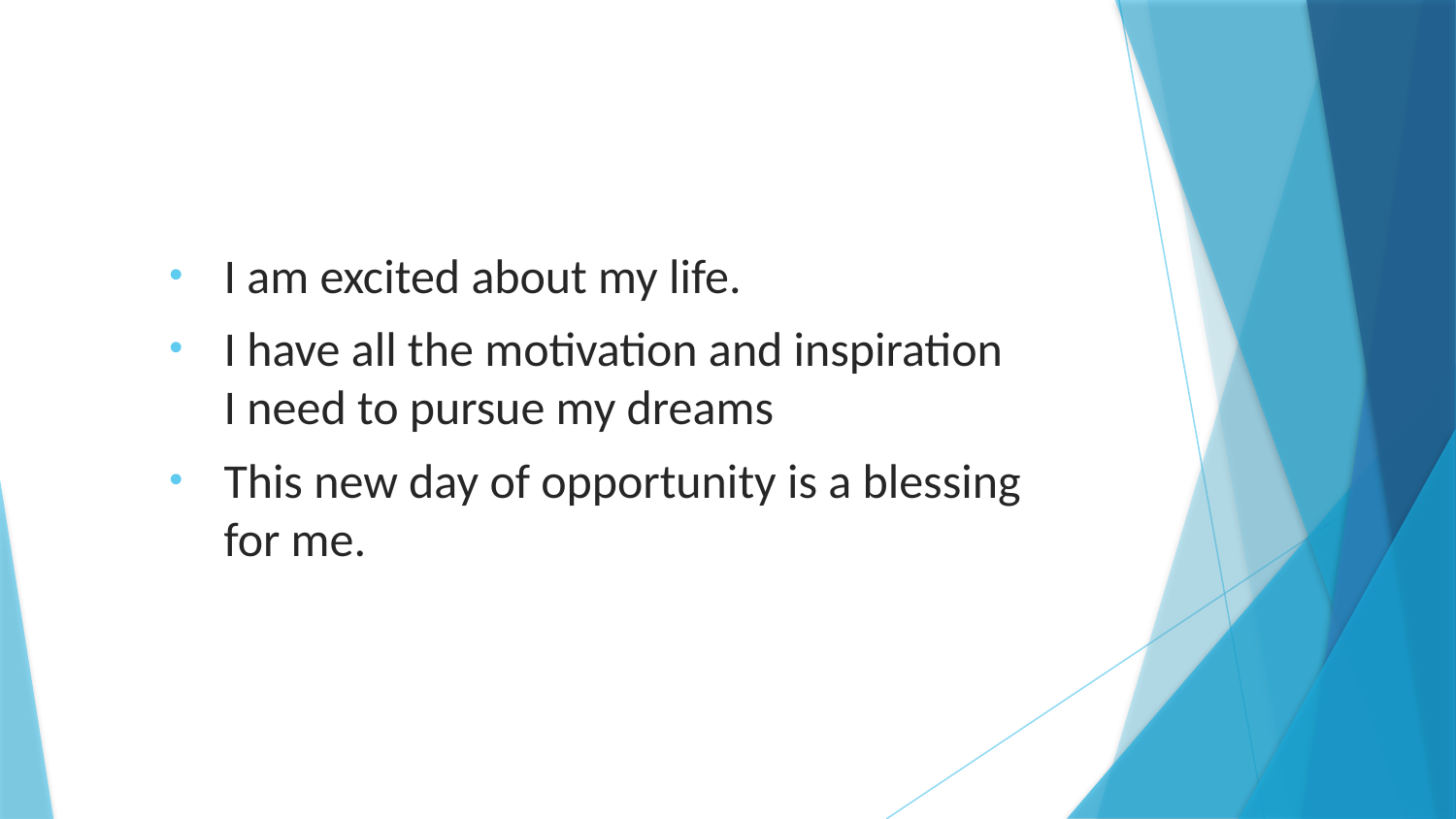

I am excited about my life.
I have all the motivation and inspiration I need to pursue my dreams
This new day of opportunity is a blessing for me.